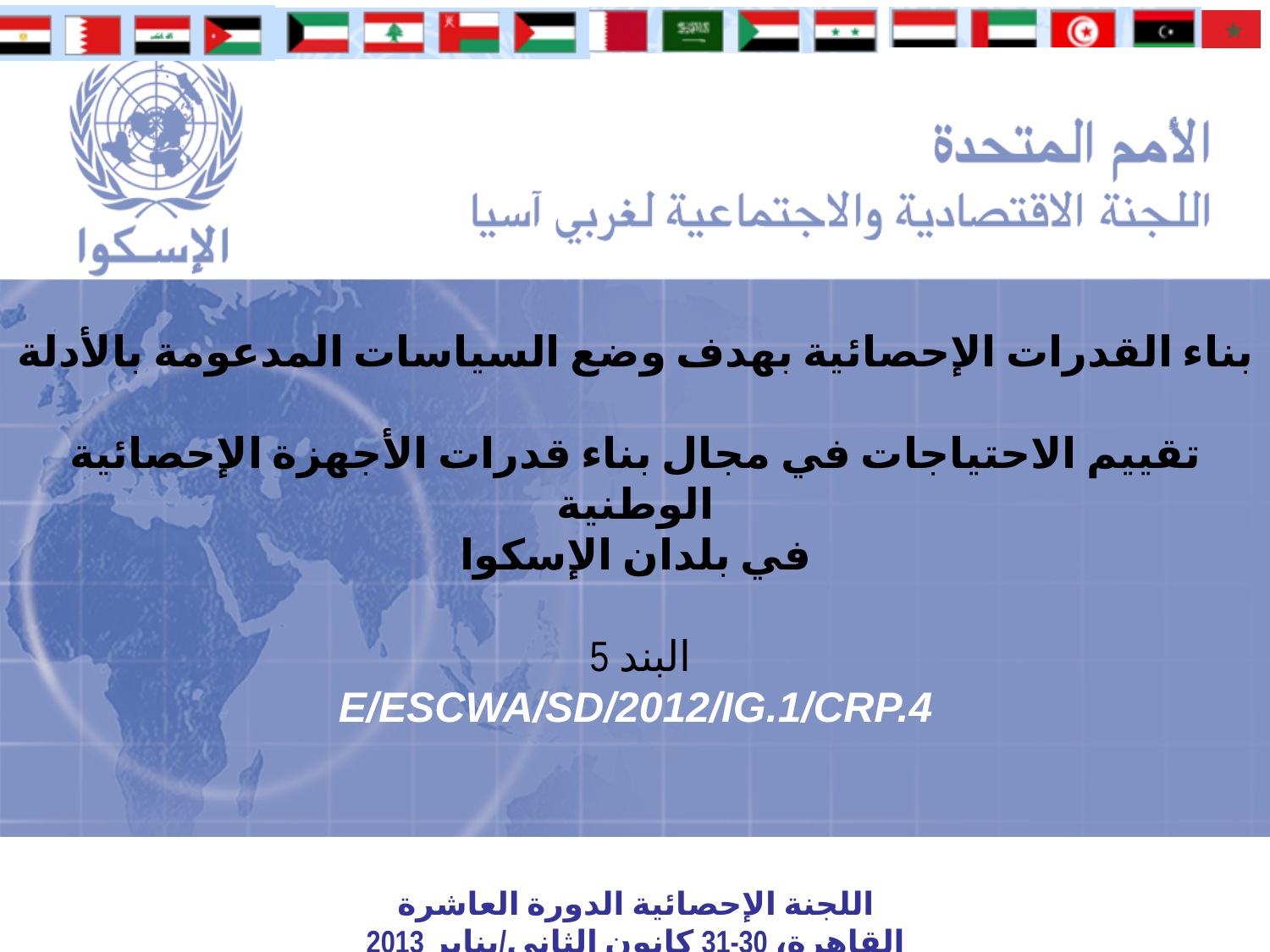

# بناء القدرات الإحصائية بهدف وضع السياسات المدعومة بالأدلة   تقييم الاحتياجات في مجال بناء قدرات الأجهزة الإحصائية الوطنية في بلدان الإسكوا البند 5 E/ESCWA/SD/2012/IG.1/CRP.4 اللجنة الإحصائية الدورة العاشرة القاهرة، 30-31 كانون الثاني/يناير 2013